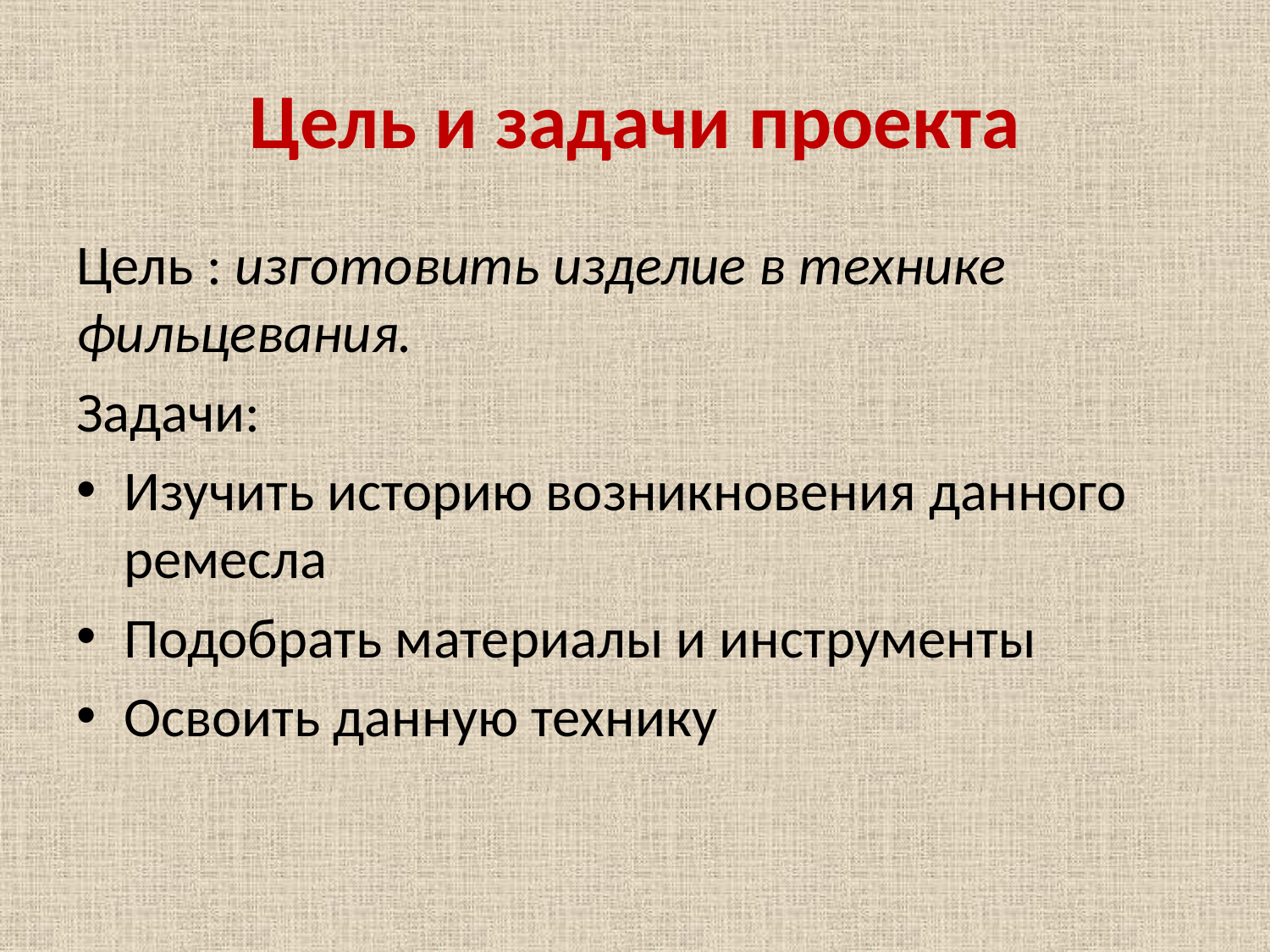

# Цель и задачи проекта
Цель : изготовить изделие в технике фильцевания.
Задачи:
Изучить историю возникновения данного ремесла
Подобрать материалы и инструменты
Освоить данную технику